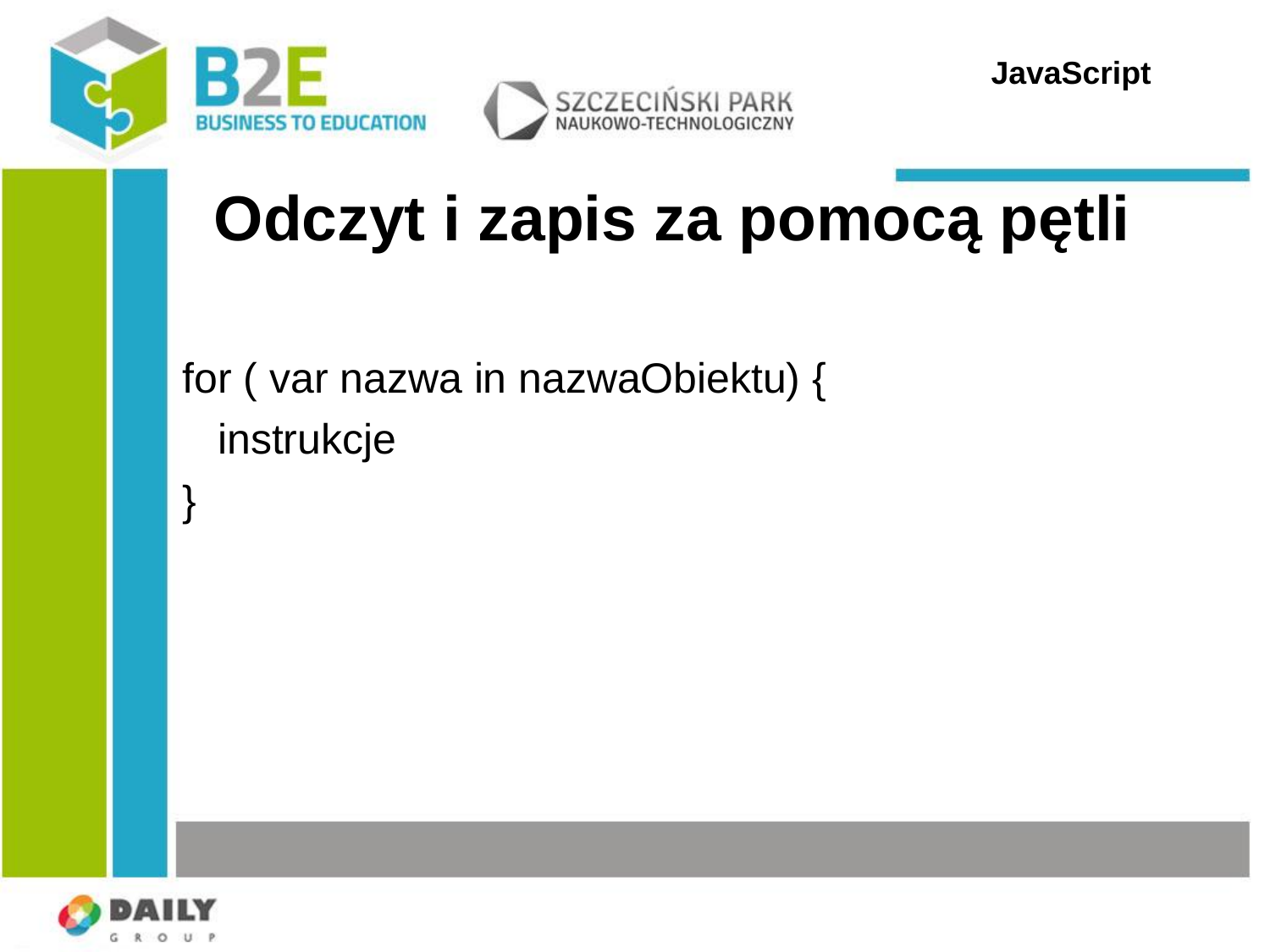

JavaScript
# Odczyt i zapis za pomocą pętli

for ( var nazwa in nazwaObiektu) {
   instrukcje
}